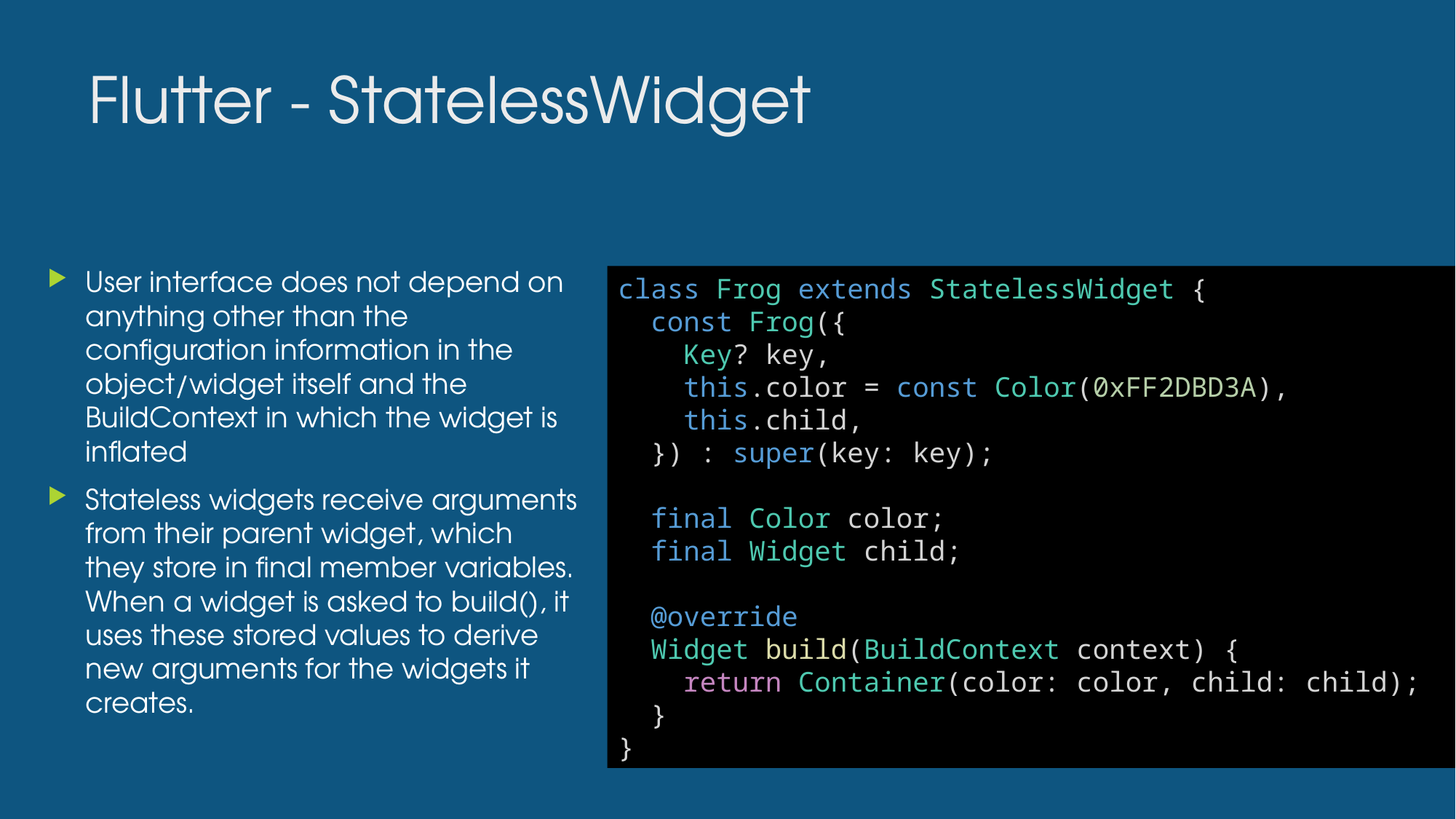

13
# Flutter - StatelessWidget
User interface does not depend on anything other than the configuration information in the object/widget itself and the BuildContext in which the widget is inflated
Stateless widgets receive arguments from their parent widget, which they store in final member variables. When a widget is asked to build(), it uses these stored values to derive new arguments for the widgets it creates.
class Frog extends StatelessWidget {
  const Frog({
    Key? key,
    this.color = const Color(0xFF2DBD3A),
    this.child,
  }) : super(key: key);
  final Color color;
  final Widget child;
  @override
  Widget build(BuildContext context) {
    return Container(color: color, child: child);
  }
}